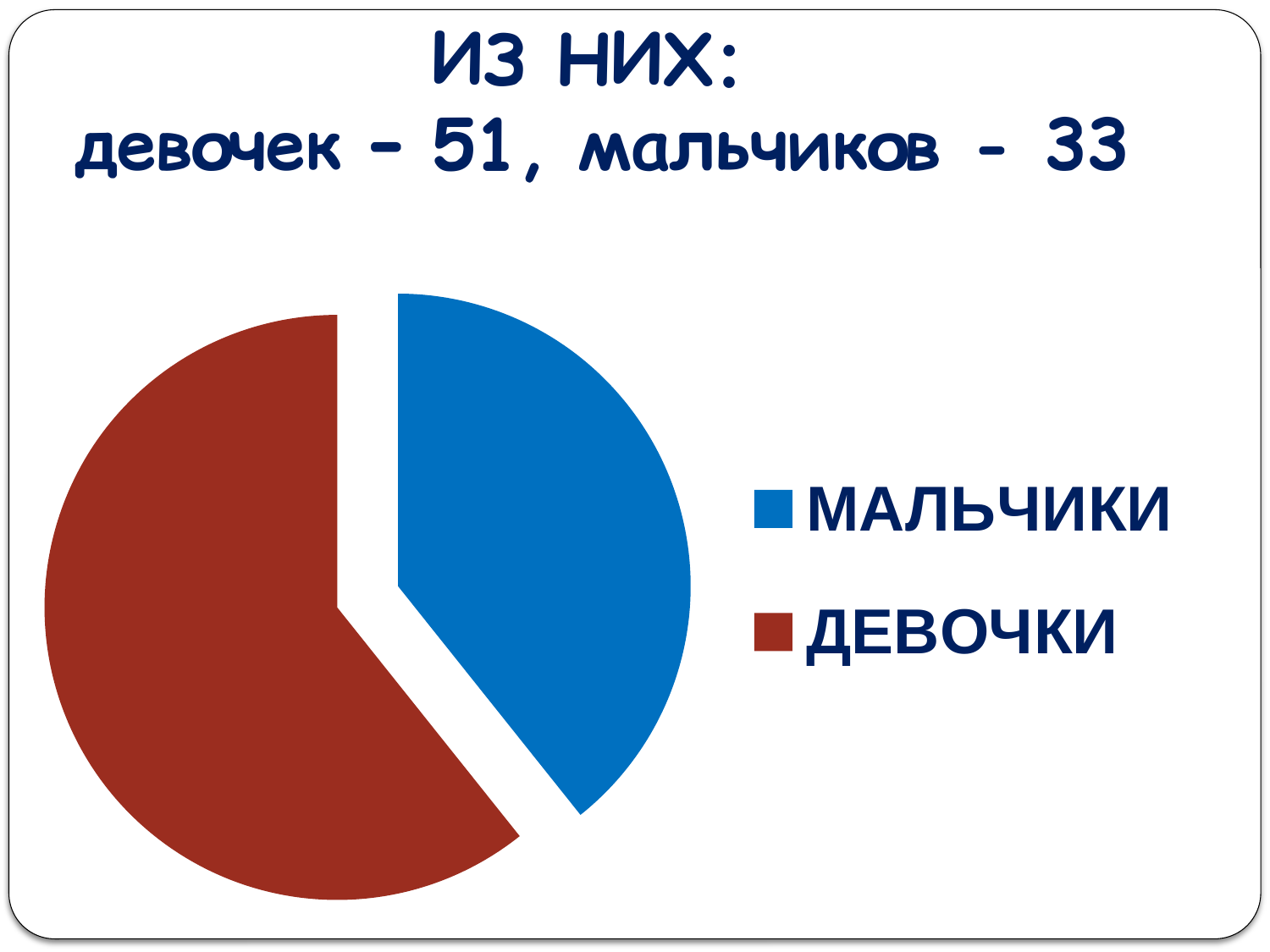

# ИЗ НИХ: девочек – 51, мальчиков - 33

### Chart

| Category | Столбец1 |
|---|---|
| МАЛЬЧИКИ | 33.0 |
| ДЕВОЧКИ | 51.0 |